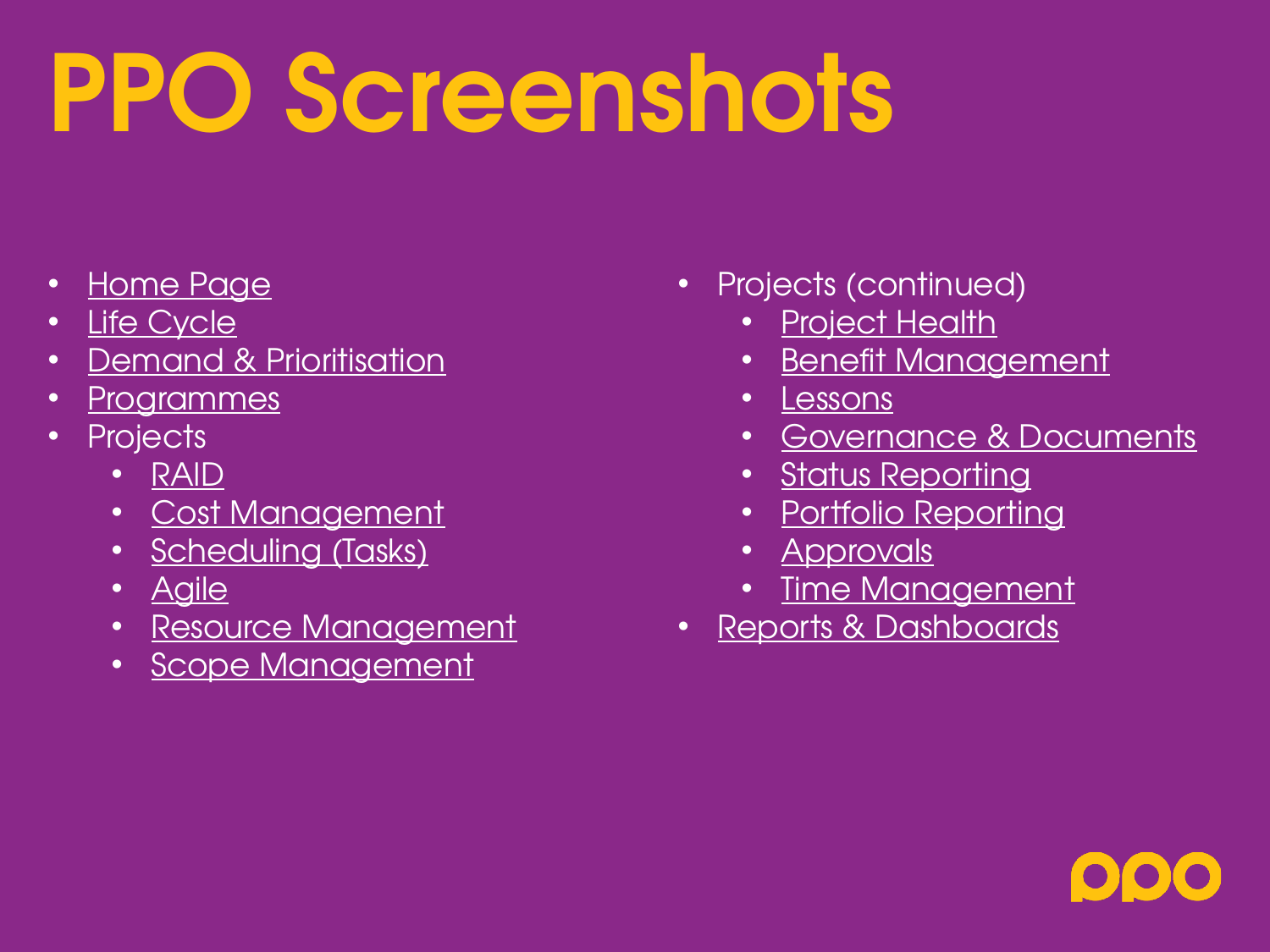

PPO Screenshots
# PPO Screenshots
Home Page
Life Cycle
Demand & Prioritisation
Programmes
Projects
RAID
Cost Management
Scheduling (Tasks)
Agile
Resource Management
Scope Management

Projects (continued)
Project Health
Benefit Management
Lessons
Governance & Documents
Status Reporting
Portfolio Reporting
Approvals
Time Management
Reports & Dashboards